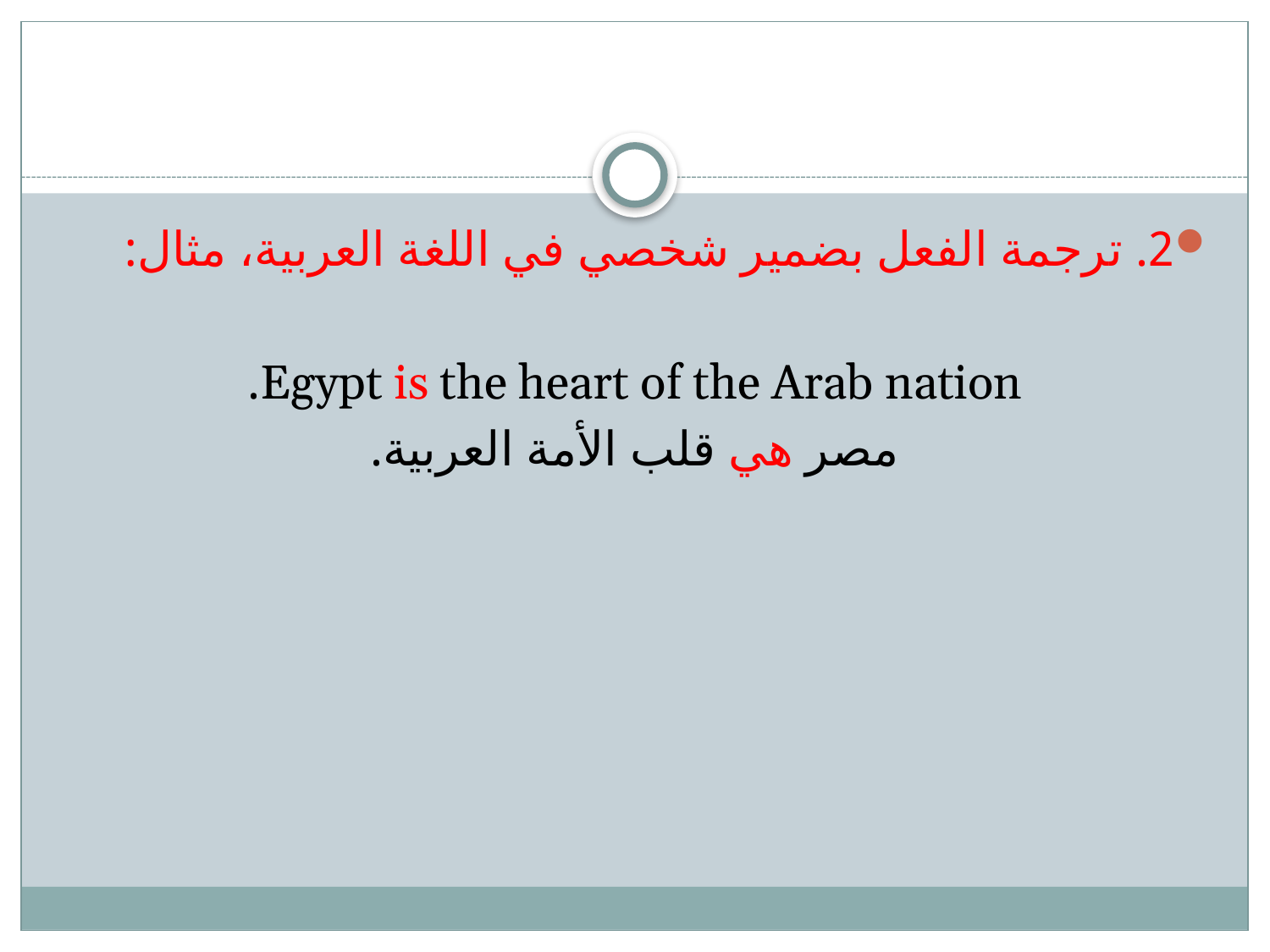

2. ترجمة الفعل بضمير شخصي في اللغة العربية، مثال:

Egypt is the heart of the Arab nation.
مصر هي قلب الأمة العربية.